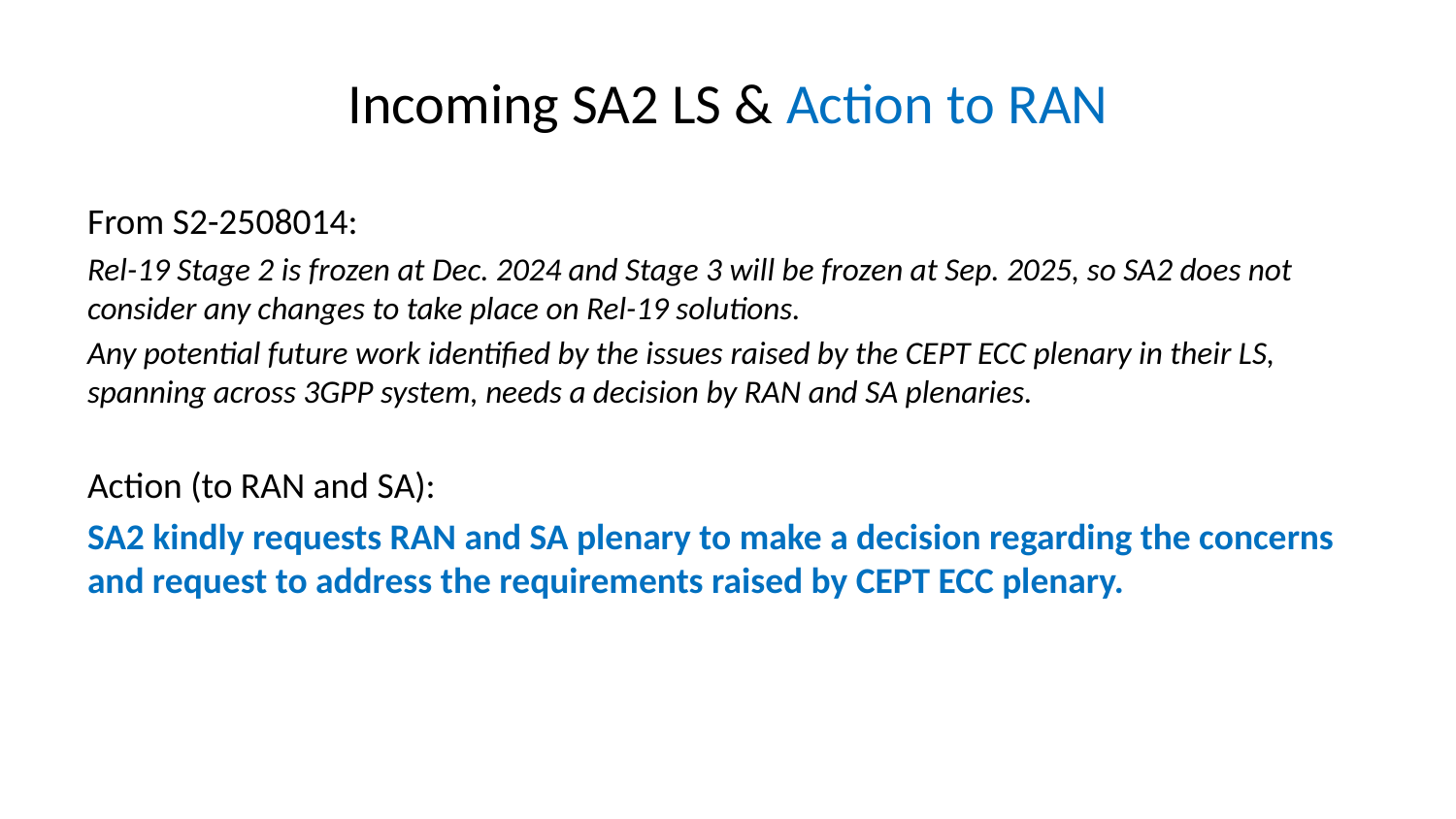

# Incoming SA2 LS & Action to RAN
From S2-2508014:
Rel-19 Stage 2 is frozen at Dec. 2024 and Stage 3 will be frozen at Sep. 2025, so SA2 does not consider any changes to take place on Rel-19 solutions.
Any potential future work identified by the issues raised by the CEPT ECC plenary in their LS, spanning across 3GPP system, needs a decision by RAN and SA plenaries.

Action (to RAN and SA):
SA2 kindly requests RAN and SA plenary to make a decision regarding the concerns and request to address the requirements raised by CEPT ECC plenary.